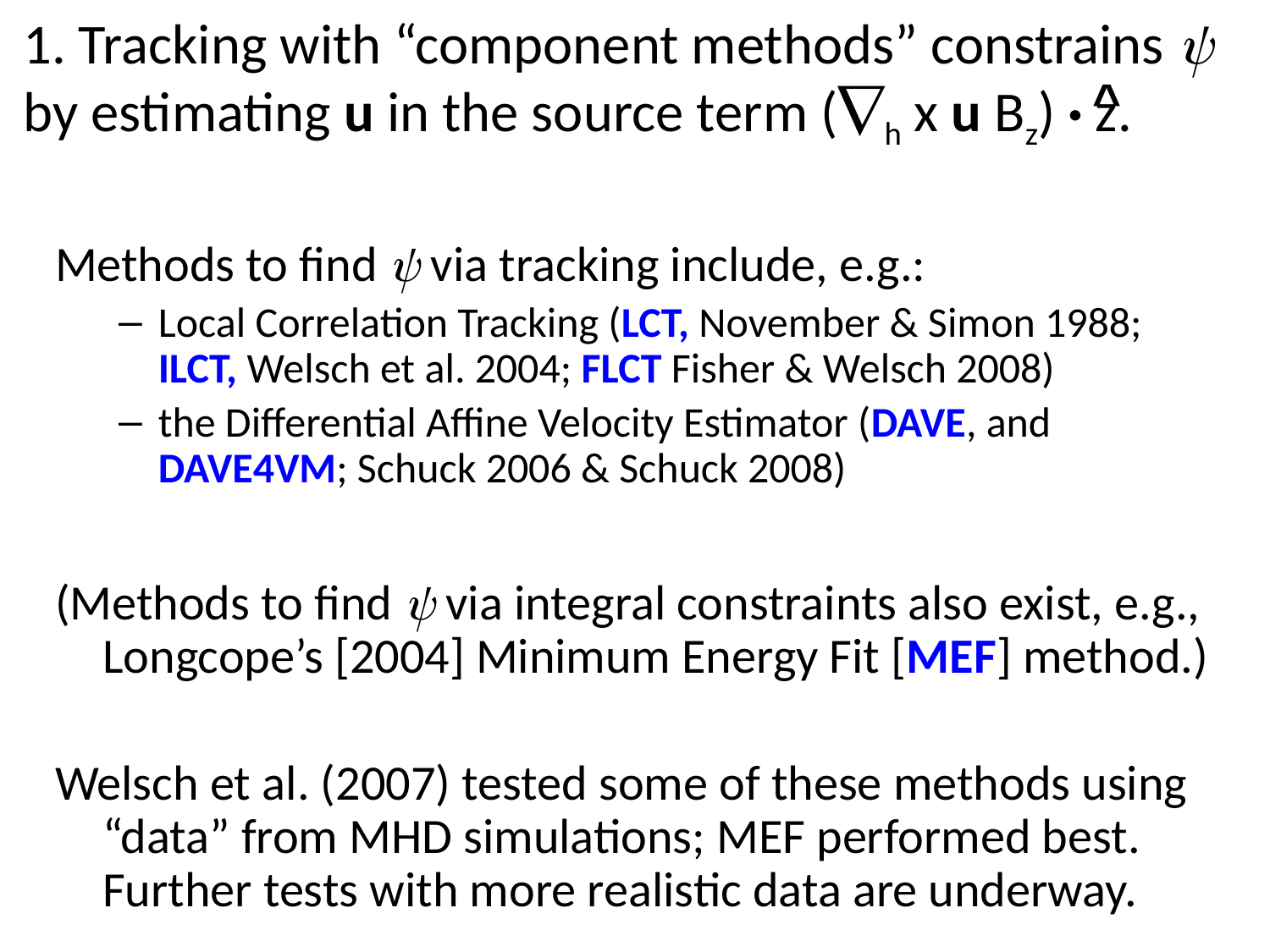

# 1. Tracking with “component methods” constrains ψ by estimating u in the source term (∇h x u Bz) · z.
^
Methods to find ψ via tracking include, e.g.:
Local Correlation Tracking (LCT, November & Simon 1988; ILCT, Welsch et al. 2004; FLCT Fisher & Welsch 2008)
the Differential Affine Velocity Estimator (DAVE, and DAVE4VM; Schuck 2006 & Schuck 2008)

(Methods to find ψ via integral constraints also exist, e.g., Longcope’s [2004] Minimum Energy Fit [MEF] method.)

Welsch et al. (2007) tested some of these methods using “data” from MHD simulations; MEF performed best. Further tests with more realistic data are underway.